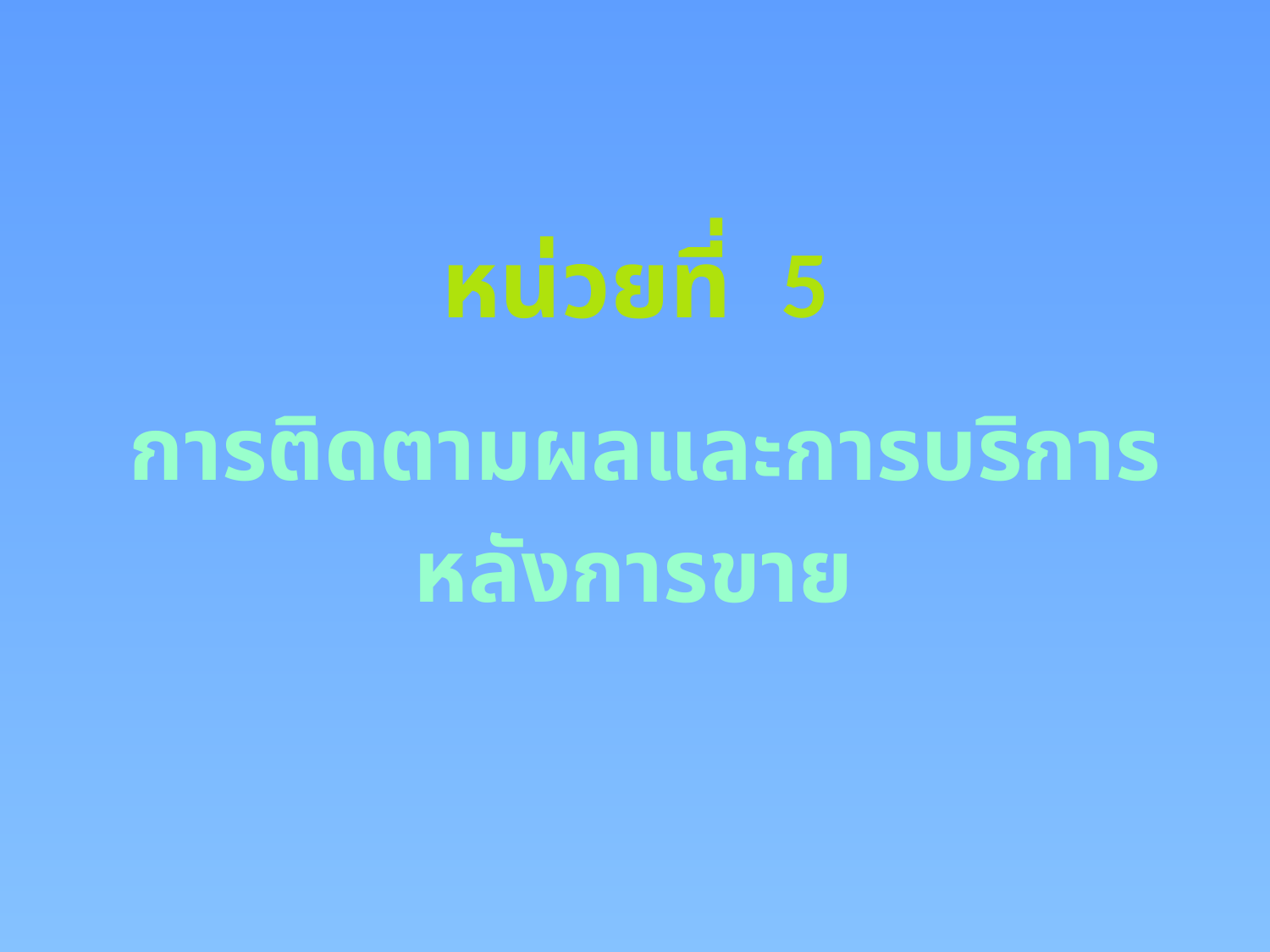

หน่วยที่  5
การติดตามผลและการบริการ
หลังการขาย